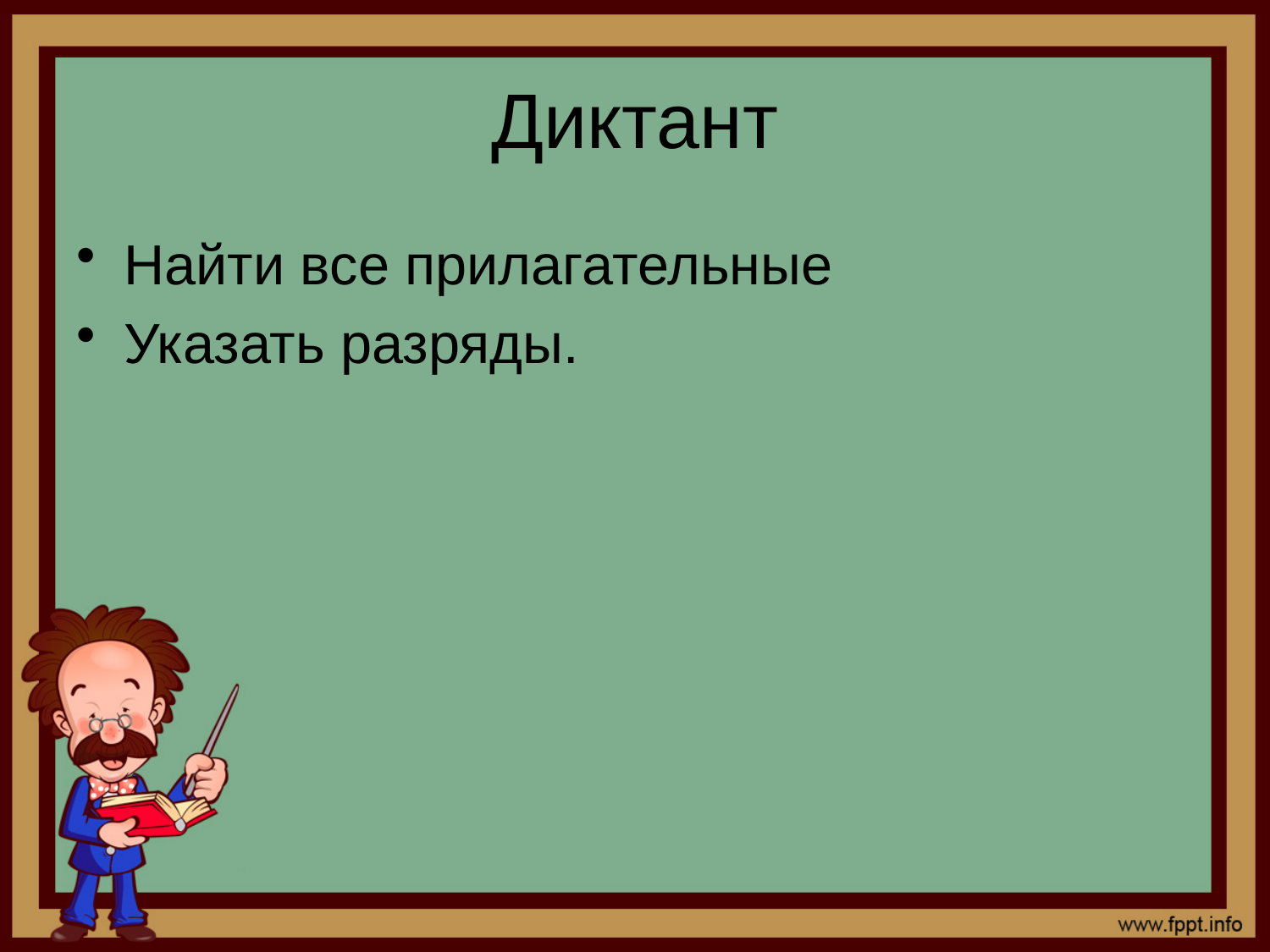

# Диктант
Найти все прилагательные
Указать разряды.